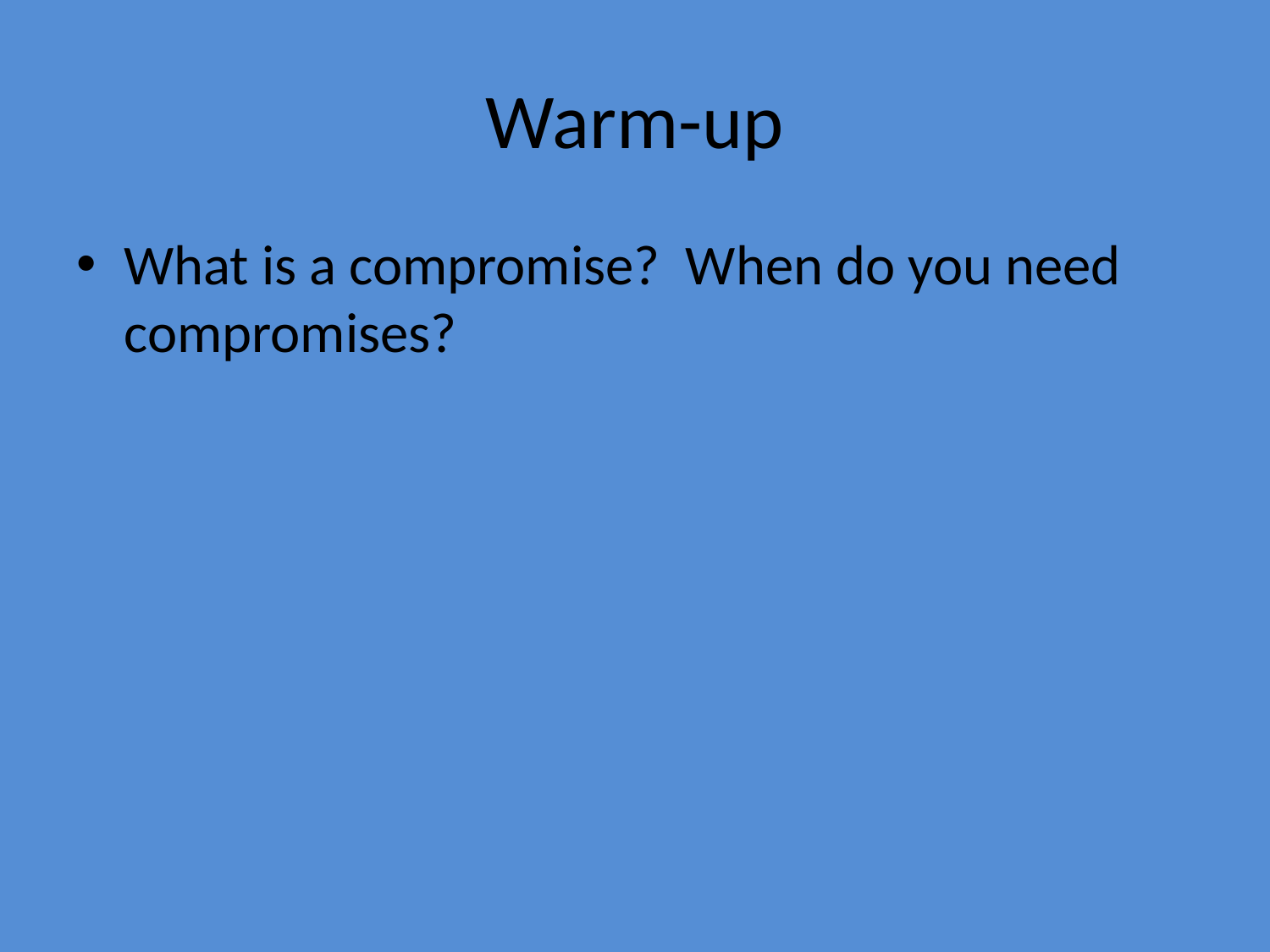

# Warm-up
What is a compromise?  When do you need compromises?